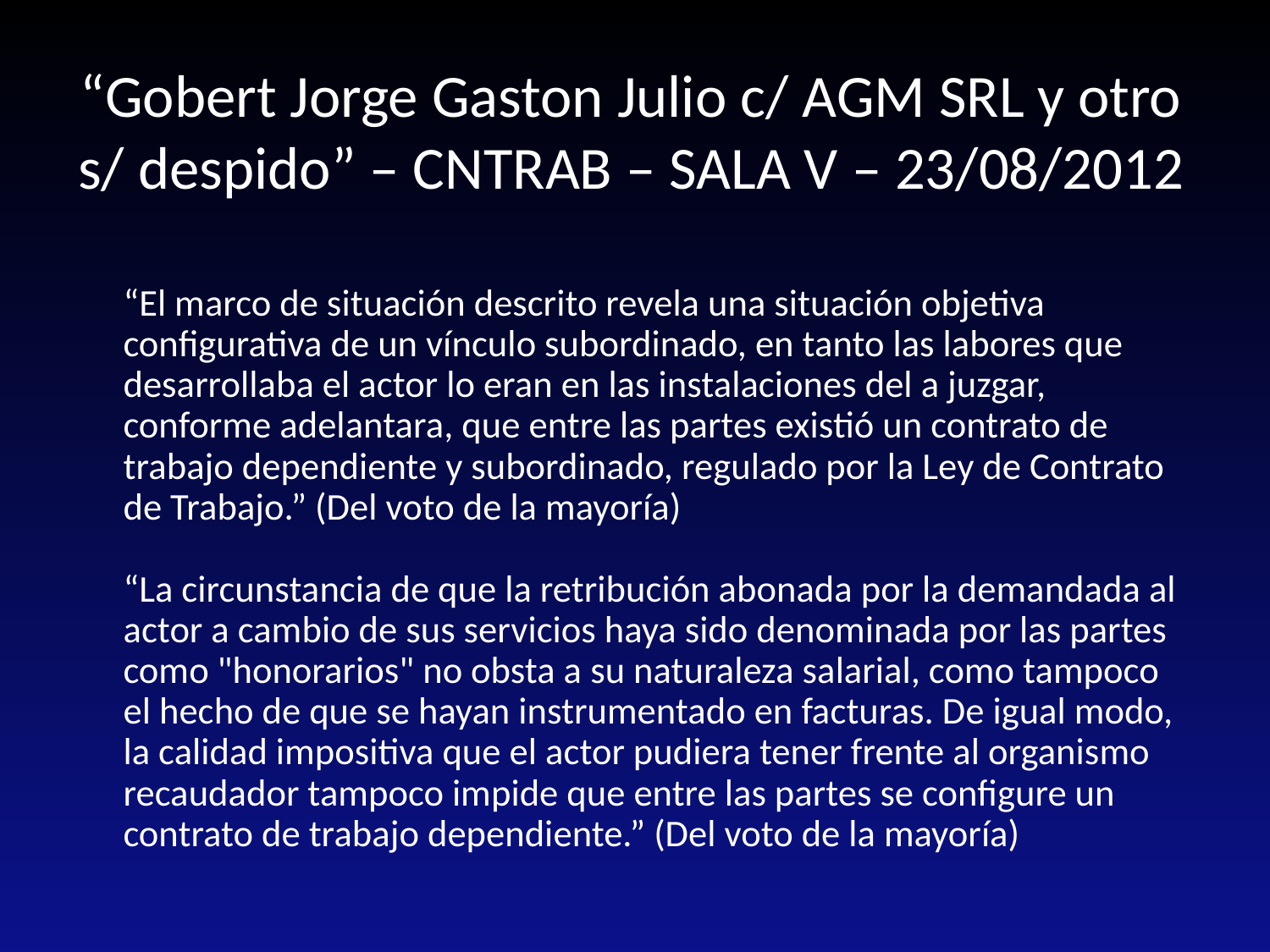

# “Gobert Jorge Gaston Julio c/ AGM SRL y otro s/ despido” – CNTRAB – SALA V – 23/08/2012
“El marco de situación descrito revela una situación objetiva configurativa de un vínculo subordinado, en tanto las labores que desarrollaba el actor lo eran en las instalaciones del a juzgar, conforme adelantara, que entre las partes existió un contrato de trabajo dependiente y subordinado, regulado por la Ley de Contrato de Trabajo.” (Del voto de la mayoría)
“La circunstancia de que la retribución abonada por la demandada al actor a cambio de sus servicios haya sido denominada por las partes como "honorarios" no obsta a su naturaleza salarial, como tampoco el hecho de que se hayan instrumentado en facturas. De igual modo, la calidad impositiva que el actor pudiera tener frente al organismo recaudador tampoco impide que entre las partes se configure un contrato de trabajo dependiente.” (Del voto de la mayoría)